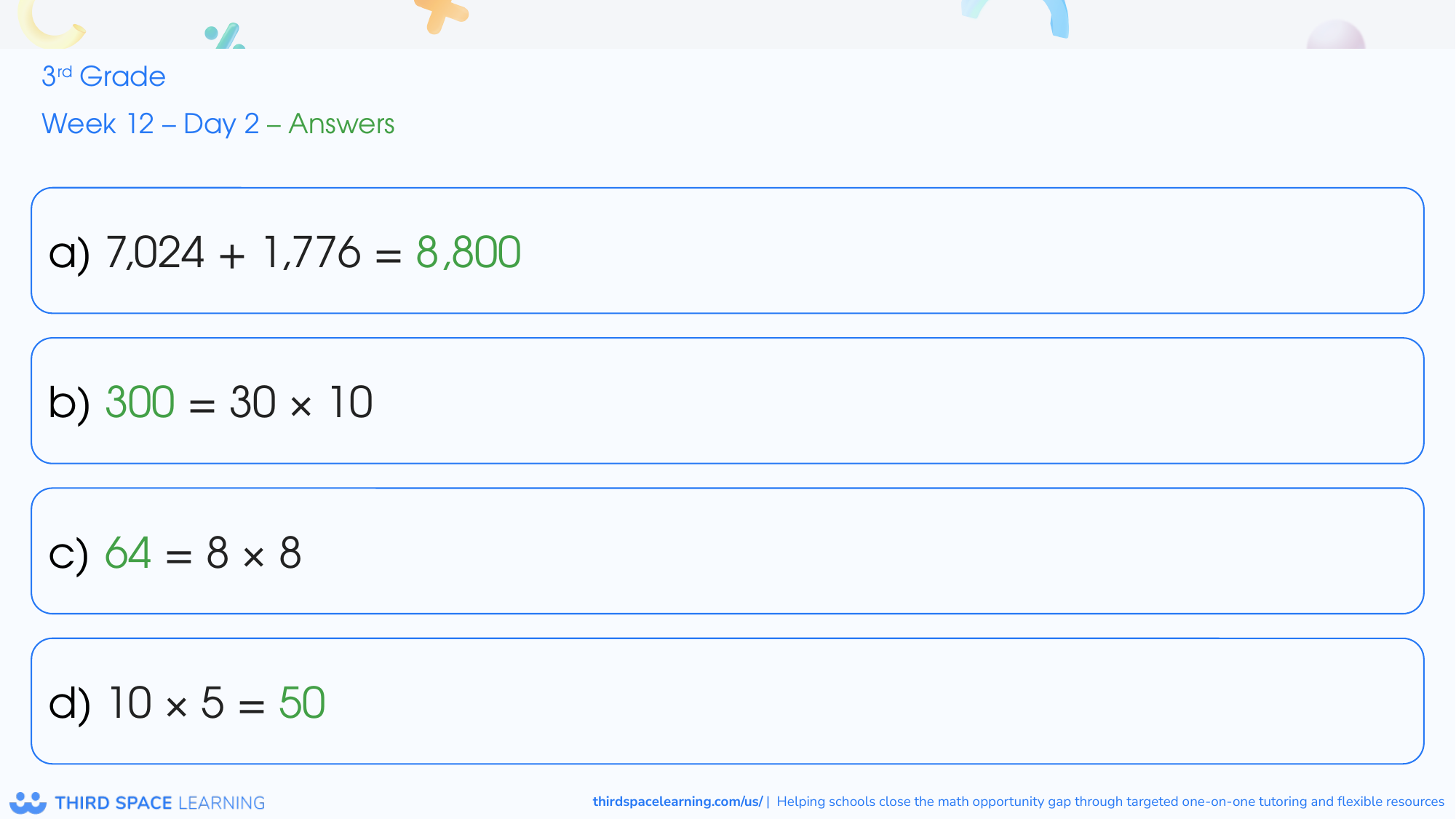

3rd Grade
Week 12 – Day 2 – Answers
7,024 + 1,776 = 8,800
300 = 30 × 10
64 = 8 × 8
10 × 5 = 50